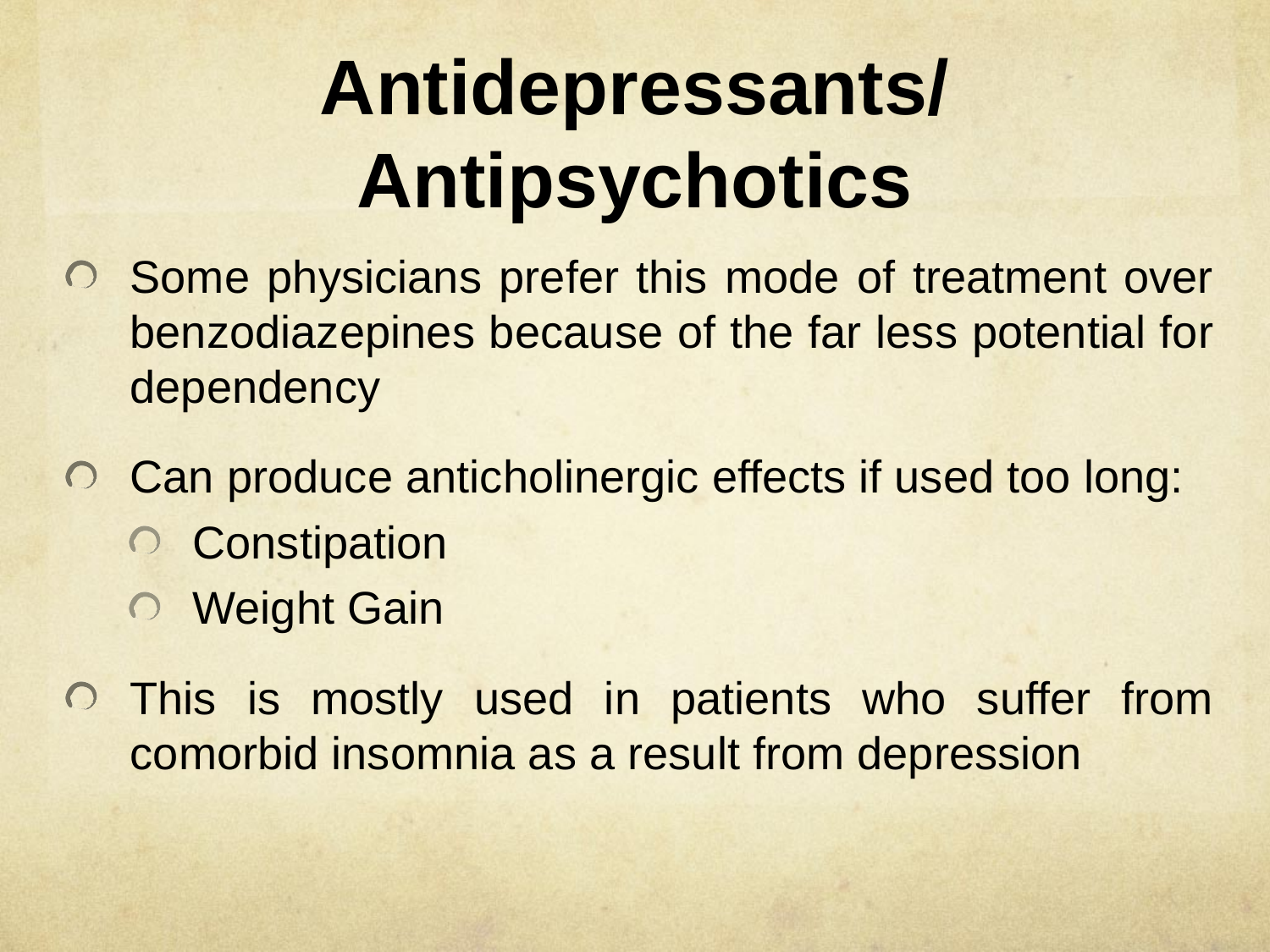

# Antidepressants/Antipsychotics
Some physicians prefer this mode of treatment over benzodiazepines because of the far less potential for dependency
Can produce anticholinergic effects if used too long:
Constipation
Weight Gain
This is mostly used in patients who suffer from comorbid insomnia as a result from depression